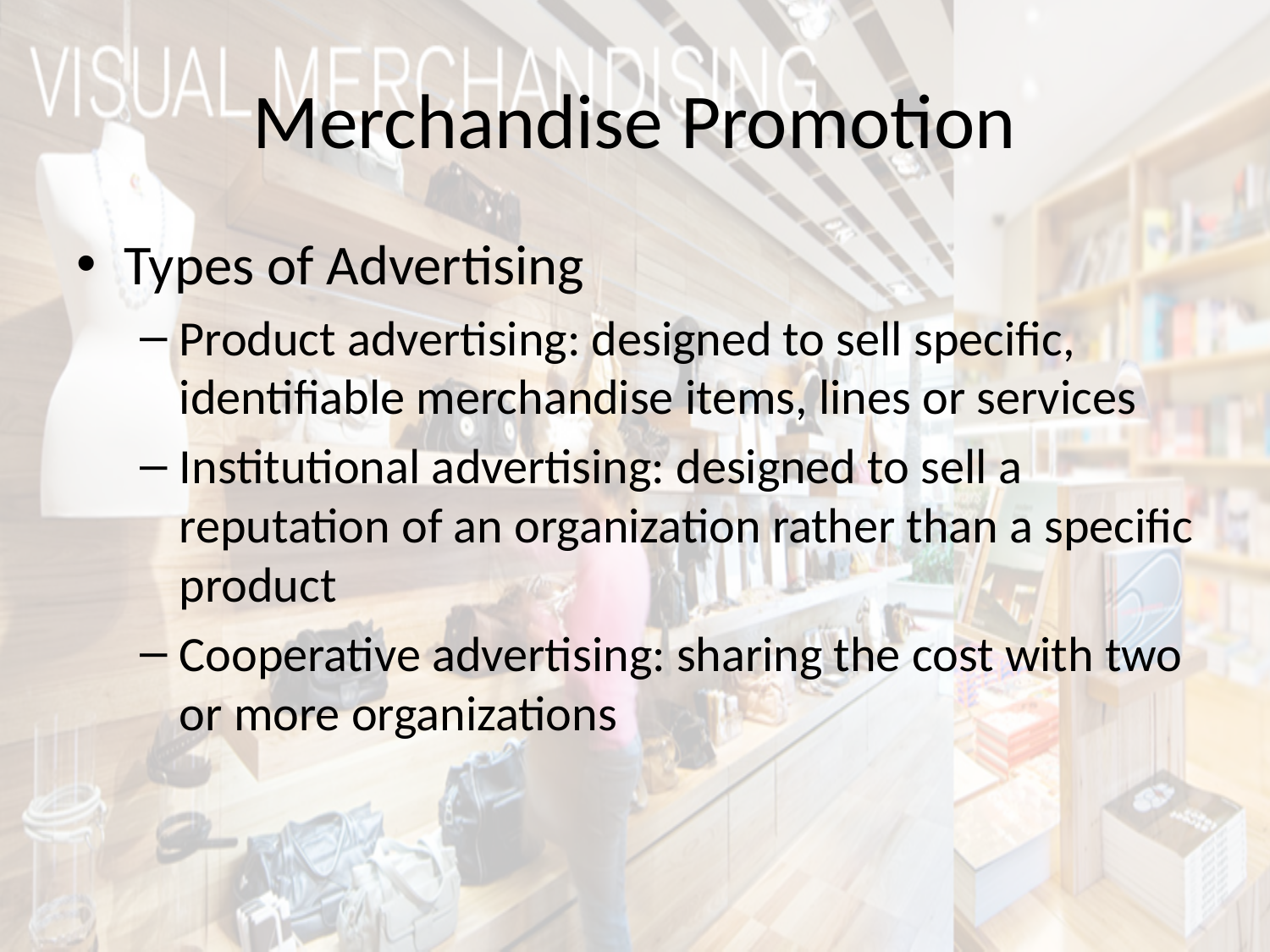

# Merchandise Promotion
Types of Advertising
Product advertising: designed to sell specific, identifiable merchandise items, lines or services
Institutional advertising: designed to sell a reputation of an organization rather than a specific product
Cooperative advertising: sharing the cost with two or more organizations